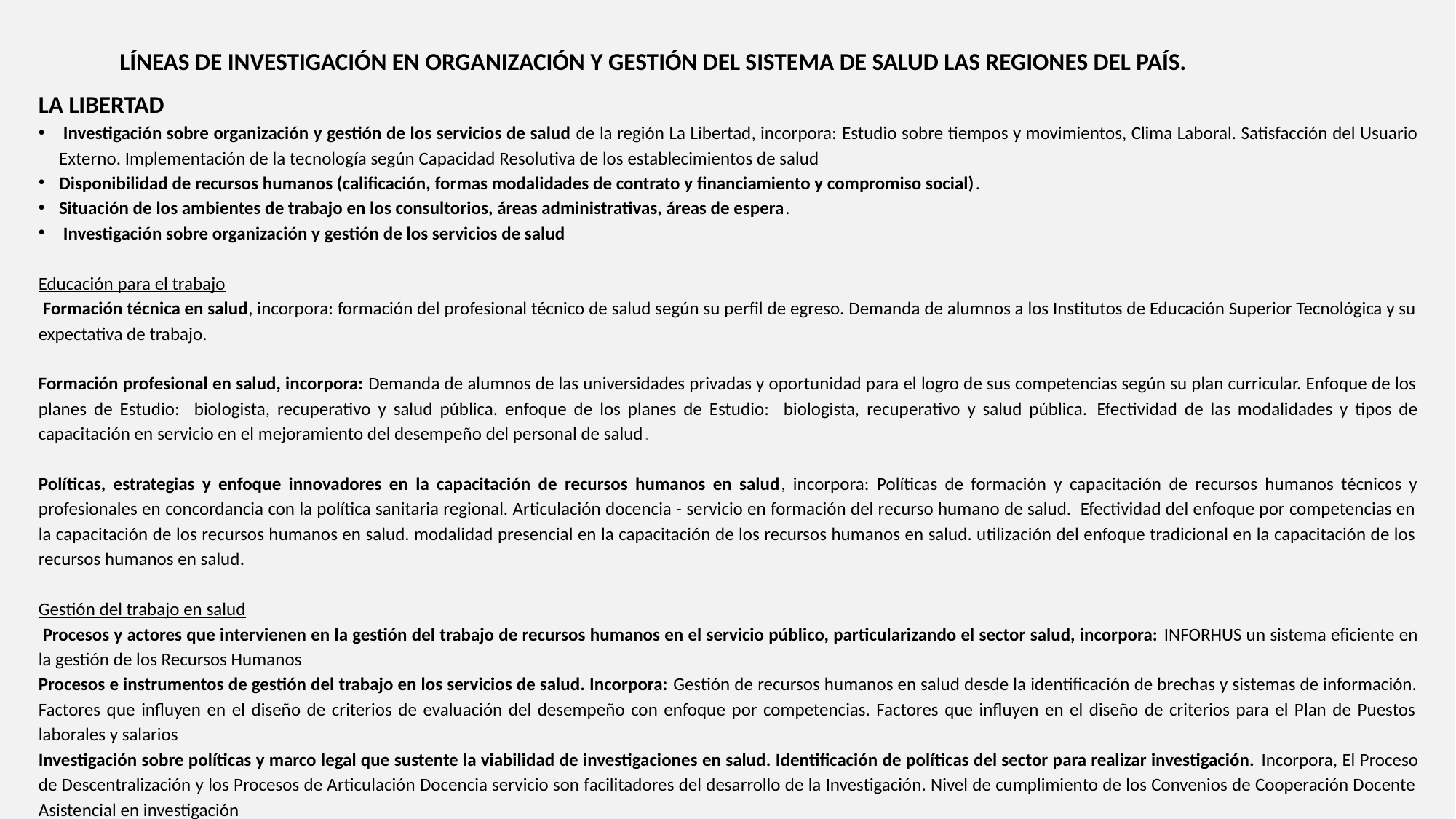

LÍNEAS DE INVESTIGACIÓN EN ORGANIZACIÓN Y GESTIÓN DEL SISTEMA DE SALUD LAS REGIONES DEL PAÍS.
LA LIBERTAD
 Investigación sobre organización y gestión de los servicios de salud de la región La Libertad, incorpora: Estudio sobre tiempos y movimientos, Clima Laboral. Satisfacción del Usuario Externo. Implementación de la tecnología según Capacidad Resolutiva de los establecimientos de salud
Disponibilidad de recursos humanos (calificación, formas modalidades de contrato y financiamiento y compromiso social).
Situación de los ambientes de trabajo en los consultorios, áreas administrativas, áreas de espera.
 Investigación sobre organización y gestión de los servicios de salud

Educación para el trabajo
 Formación técnica en salud, incorpora: formación del profesional técnico de salud según su perfil de egreso. Demanda de alumnos a los Institutos de Educación Superior Tecnológica y su expectativa de trabajo.

Formación profesional en salud, incorpora: Demanda de alumnos de las universidades privadas y oportunidad para el logro de sus competencias según su plan curricular. Enfoque de los planes de Estudio:  biologista, recuperativo y salud pública. enfoque de los planes de Estudio:  biologista, recuperativo y salud pública. Efectividad de las modalidades y tipos de capacitación en servicio en el mejoramiento del desempeño del personal de salud.

Políticas, estrategias y enfoque innovadores en la capacitación de recursos humanos en salud, incorpora: Políticas de formación y capacitación de recursos humanos técnicos y profesionales en concordancia con la política sanitaria regional. Articulación docencia - servicio en formación del recurso humano de salud.  Efectividad del enfoque por competencias en la capacitación de los recursos humanos en salud. modalidad presencial en la capacitación de los recursos humanos en salud. utilización del enfoque tradicional en la capacitación de los recursos humanos en salud.

Gestión del trabajo en salud
 Procesos y actores que intervienen en la gestión del trabajo de recursos humanos en el servicio público, particularizando el sector salud, incorpora: INFORHUS un sistema eficiente en la gestión de los Recursos Humanos
Procesos e instrumentos de gestión del trabajo en los servicios de salud. Incorpora: Gestión de recursos humanos en salud desde la identificación de brechas y sistemas de información. Factores que influyen en el diseño de criterios de evaluación del desempeño con enfoque por competencias. Factores que influyen en el diseño de criterios para el Plan de Puestos laborales y salarios
Investigación sobre políticas y marco legal que sustente la viabilidad de investigaciones en salud. Identificación de políticas del sector para realizar investigación. Incorpora, El Proceso de Descentralización y los Procesos de Articulación Docencia servicio son facilitadores del desarrollo de la Investigación. Nivel de cumplimiento de los Convenios de Cooperación Docente Asistencial en investigación